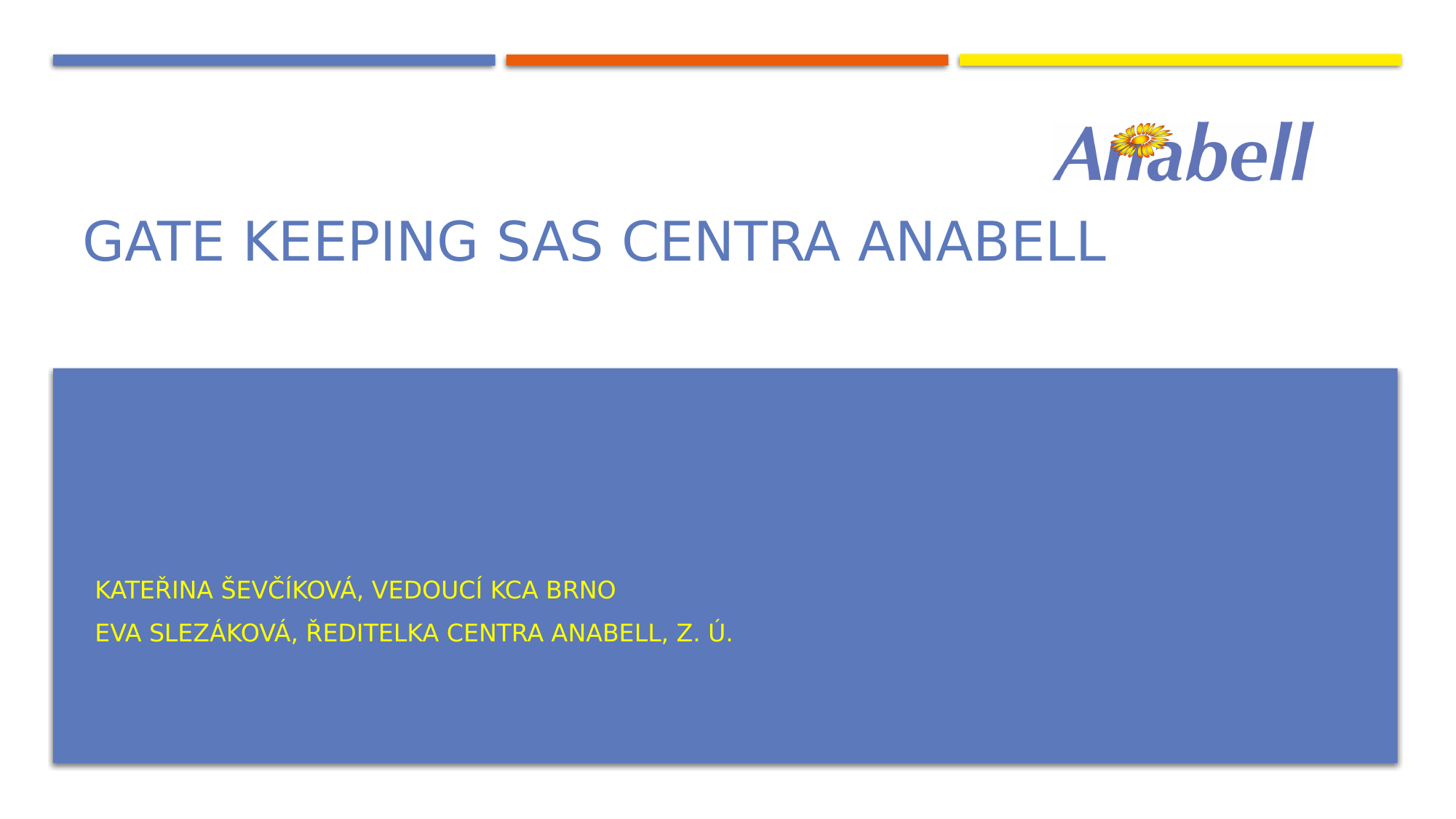

# GATE KEEPING SAS CENTRA ANABELL
KATEŘINA ŠEVČÍKOVÁ, vedoucí kca brno
Eva slezáková, ředitelka centra anabell, z. ú.